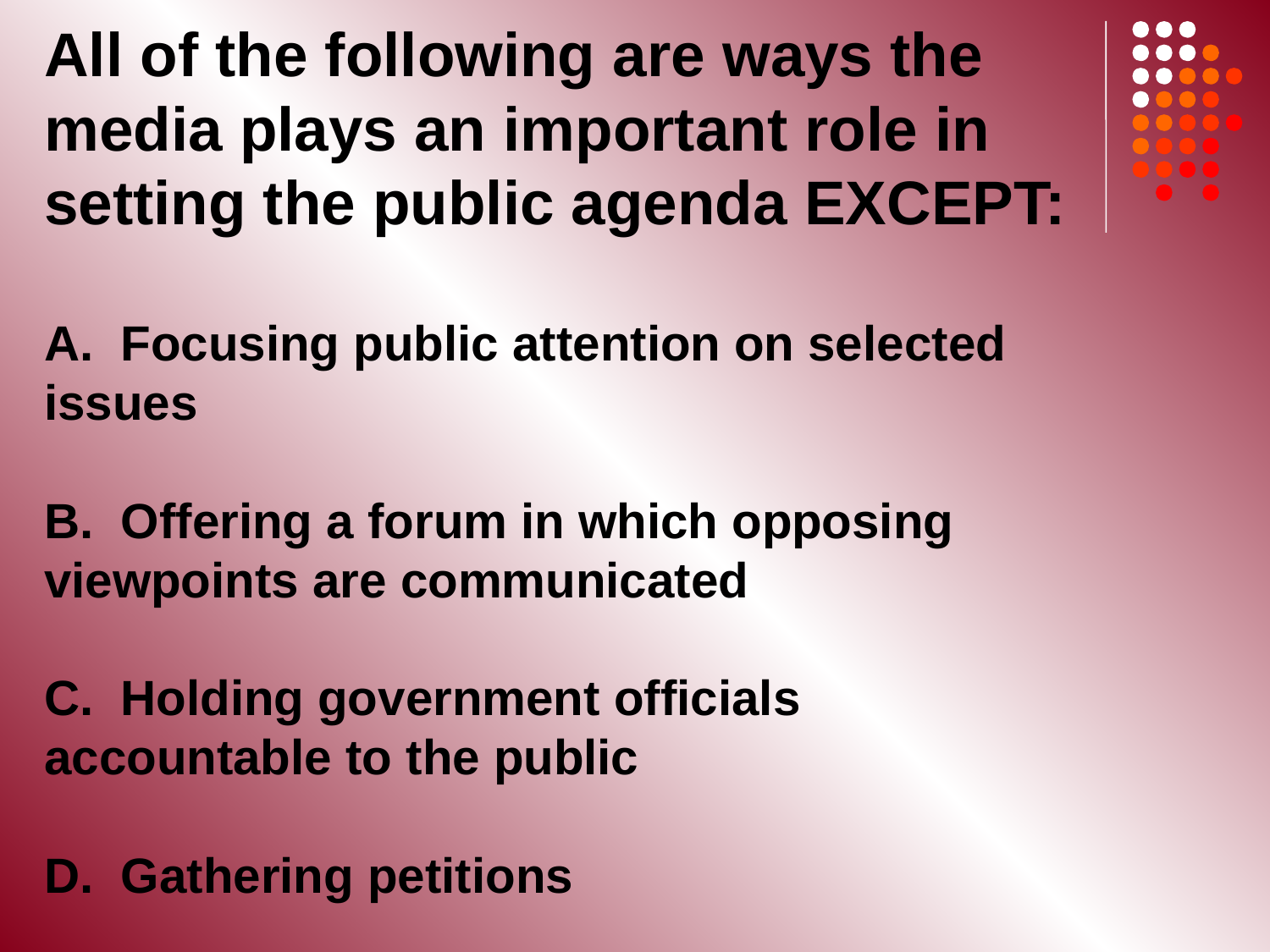

All of the following are ways the media plays an important role in setting the public agenda EXCEPT:
A.  Focusing public attention on selected 	issues
B.  Offering a forum in which opposing 	viewpoints are communicated
C.  Holding government officials 	accountable to the public
D.  Gathering petitions